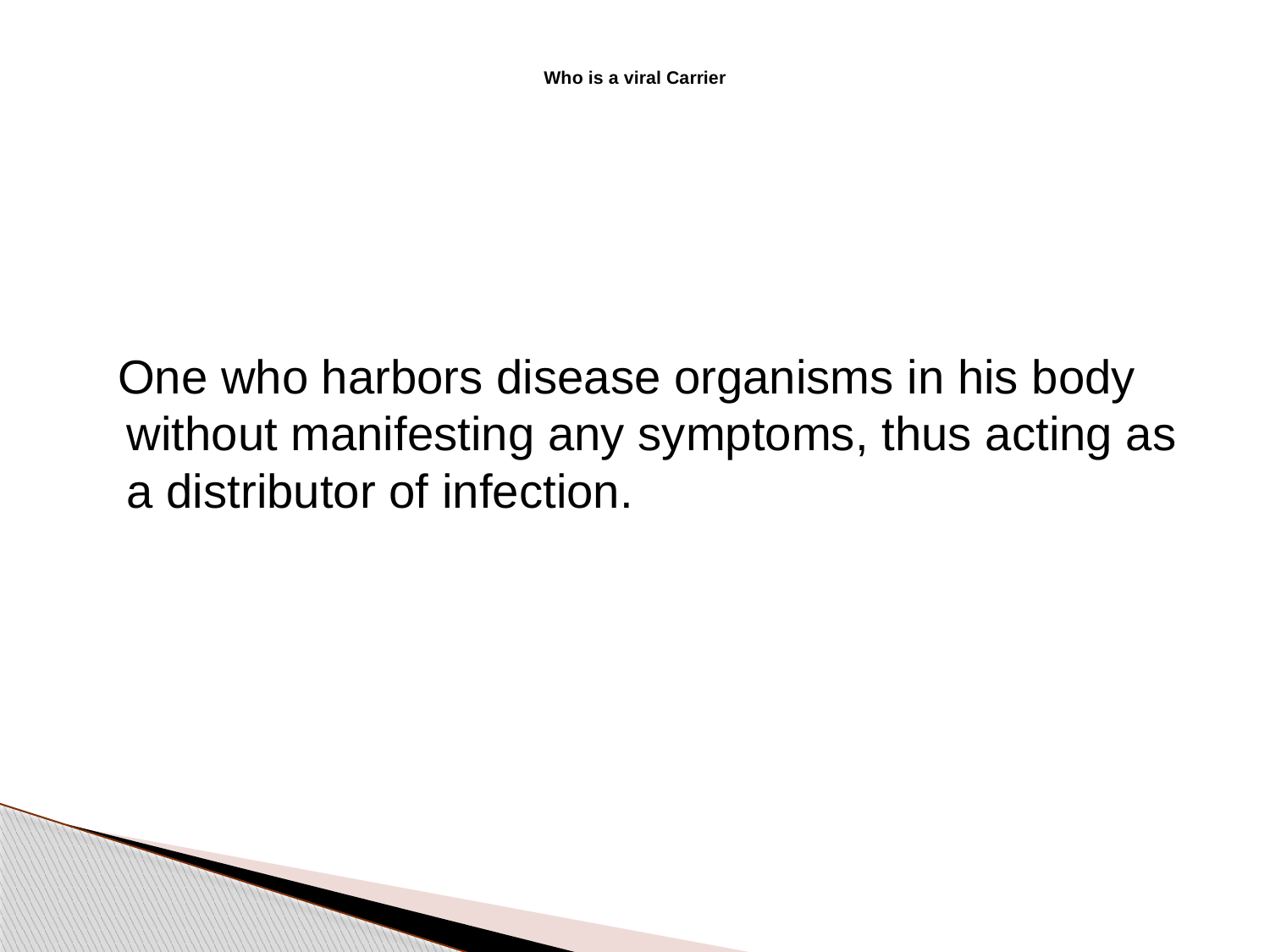

# Who is a viral Carrier

  One who harbors disease organisms in his body without manifesting any symptoms, thus acting as a distributor of infection.